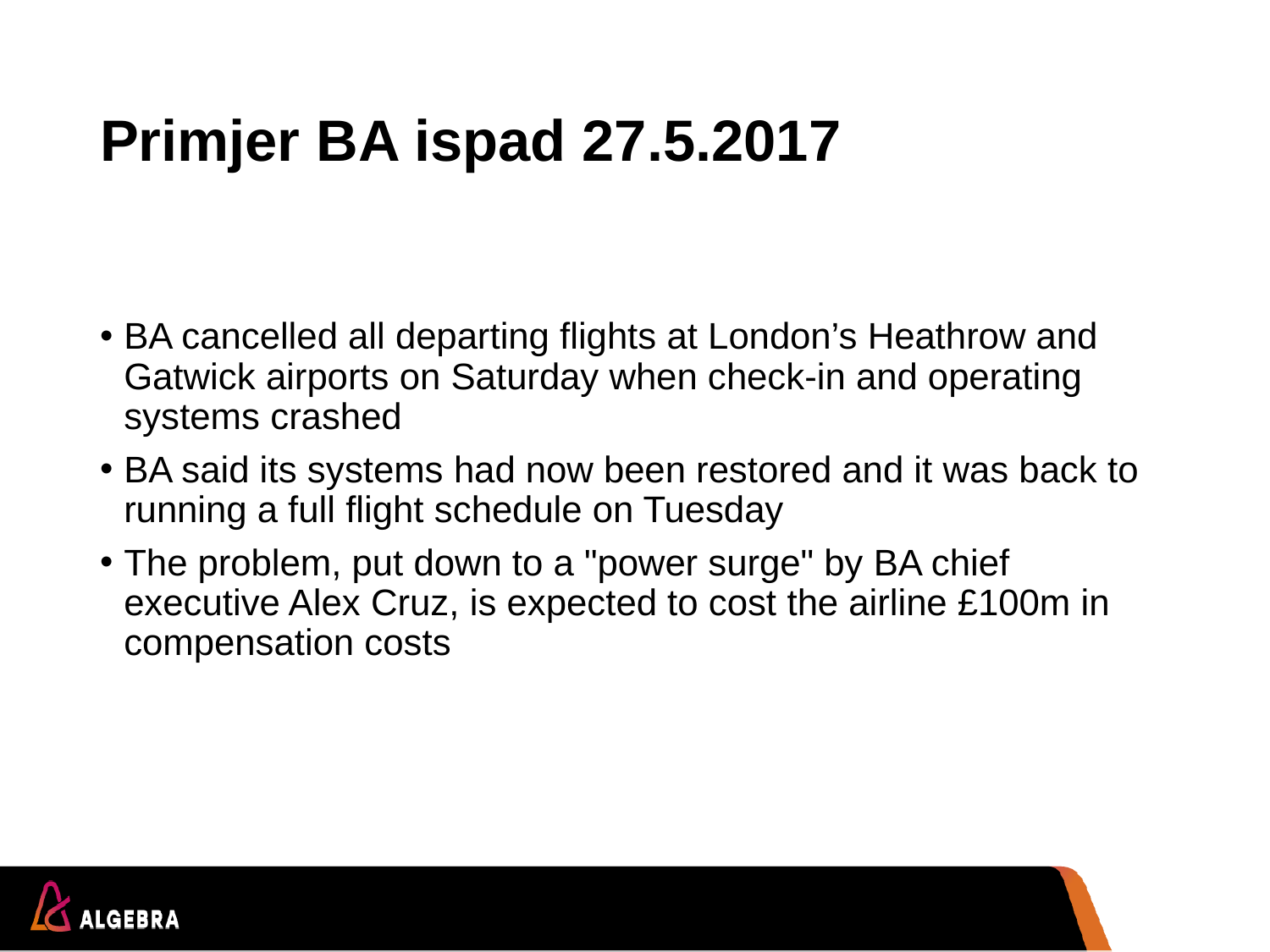

# Primjer BA ispad 27.5.2017

BA cancelled all departing flights at London’s Heathrow and Gatwick airports on Saturday when check-in and operating systems crashed
BA said its systems had now been restored and it was back to running a full flight schedule on Tuesday
The problem, put down to a "power surge" by BA chief executive Alex Cruz, is expected to cost the airline £100m in compensation costs